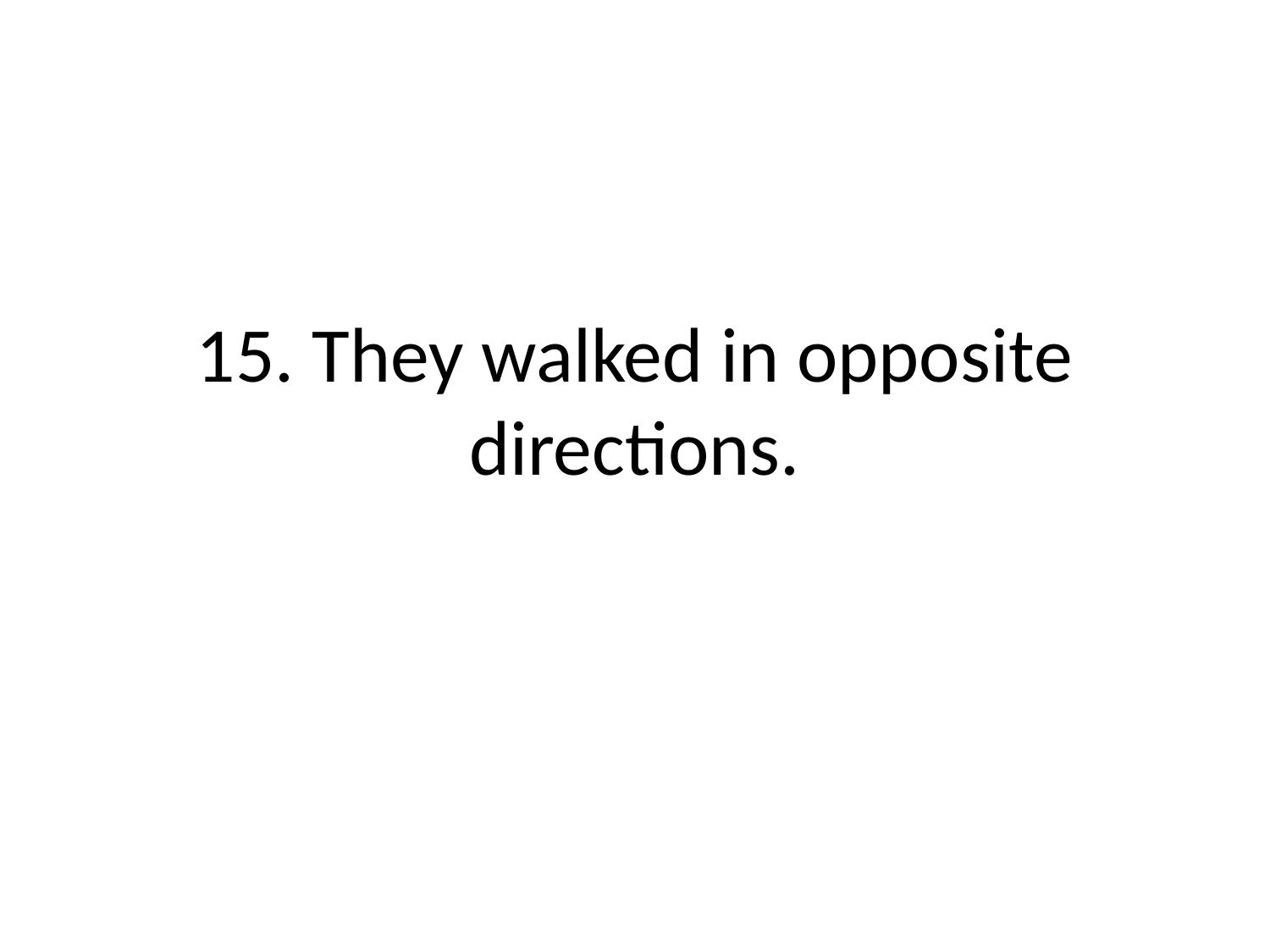

# 15. They walked in opposite directions.